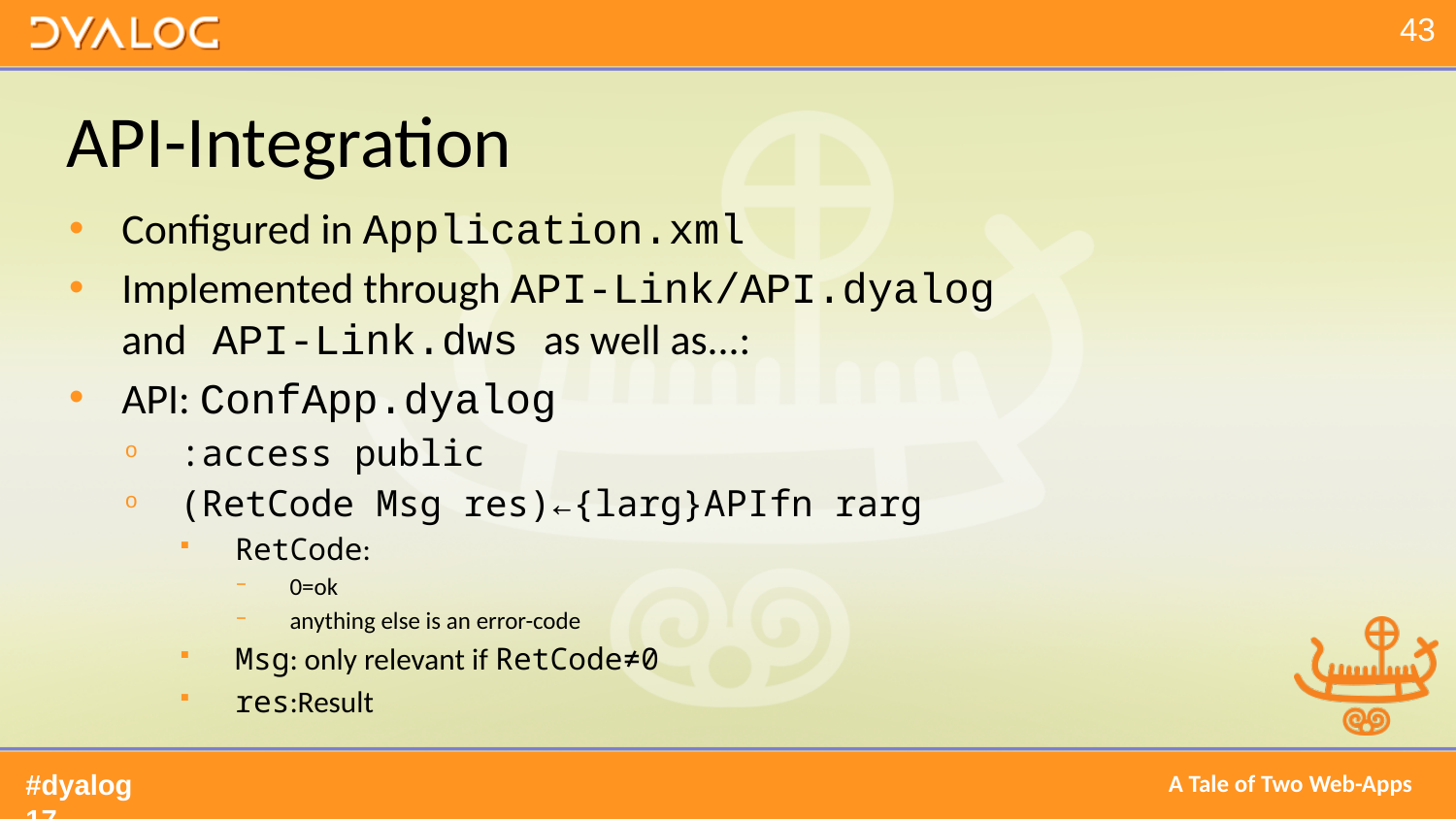

# API-Integration

Configured in Application.xml
Implemented through API-Link/API.dyalog and API-Link.dws as well as...:
API: ConfApp.dyalog
:access public
(RetCode Msg res)←{larg}APIfn rarg
RetCode:
0=ok
anything else is an error-code
Msg: only relevant if RetCode≠0
res:Result

A Tale of Two Web-Apps